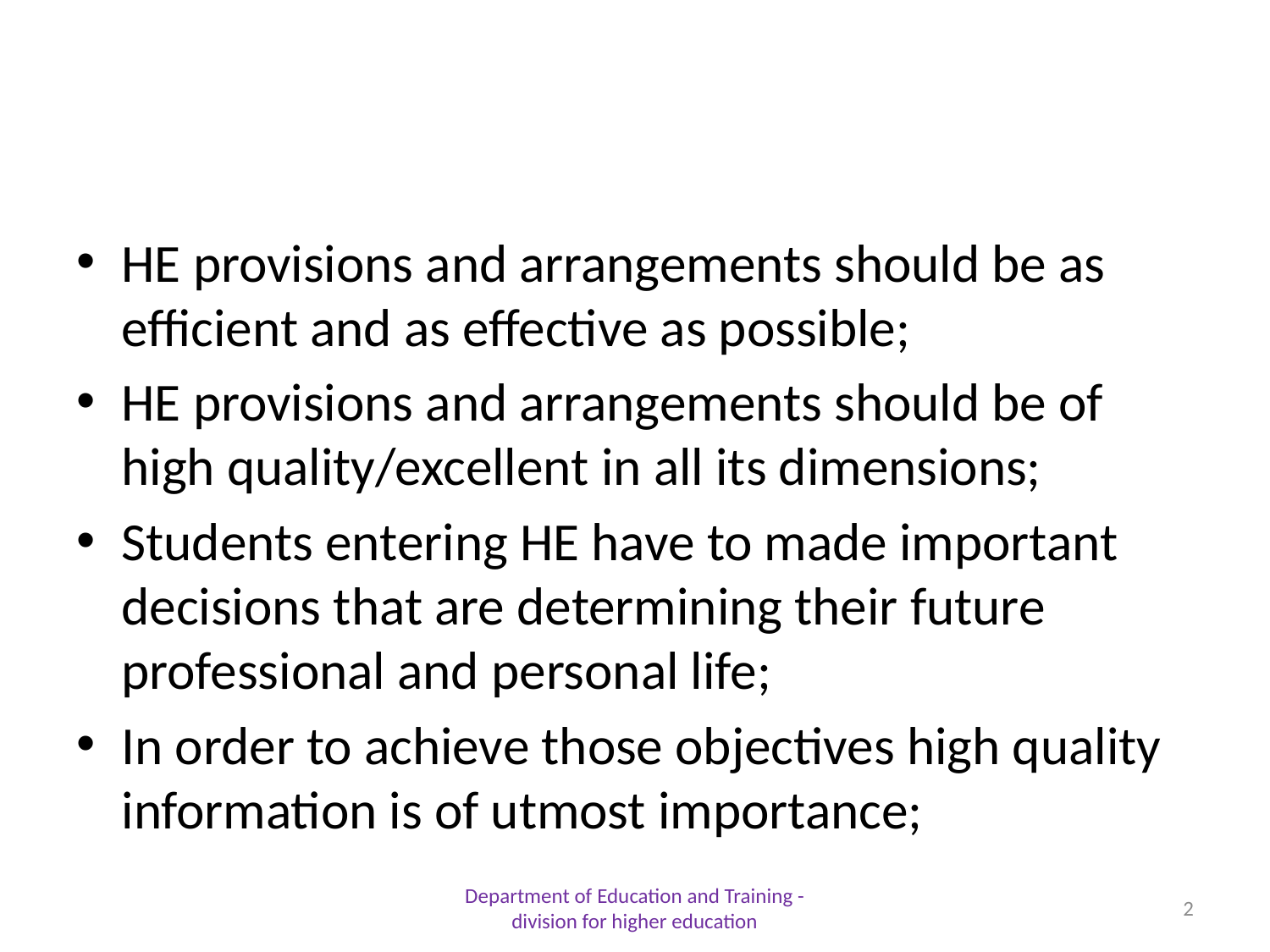

#
HE provisions and arrangements should be as efficient and as effective as possible;
HE provisions and arrangements should be of high quality/excellent in all its dimensions;
Students entering HE have to made important decisions that are determining their future professional and personal life;
In order to achieve those objectives high quality information is of utmost importance;
Department of Education and Training - division for higher education
2